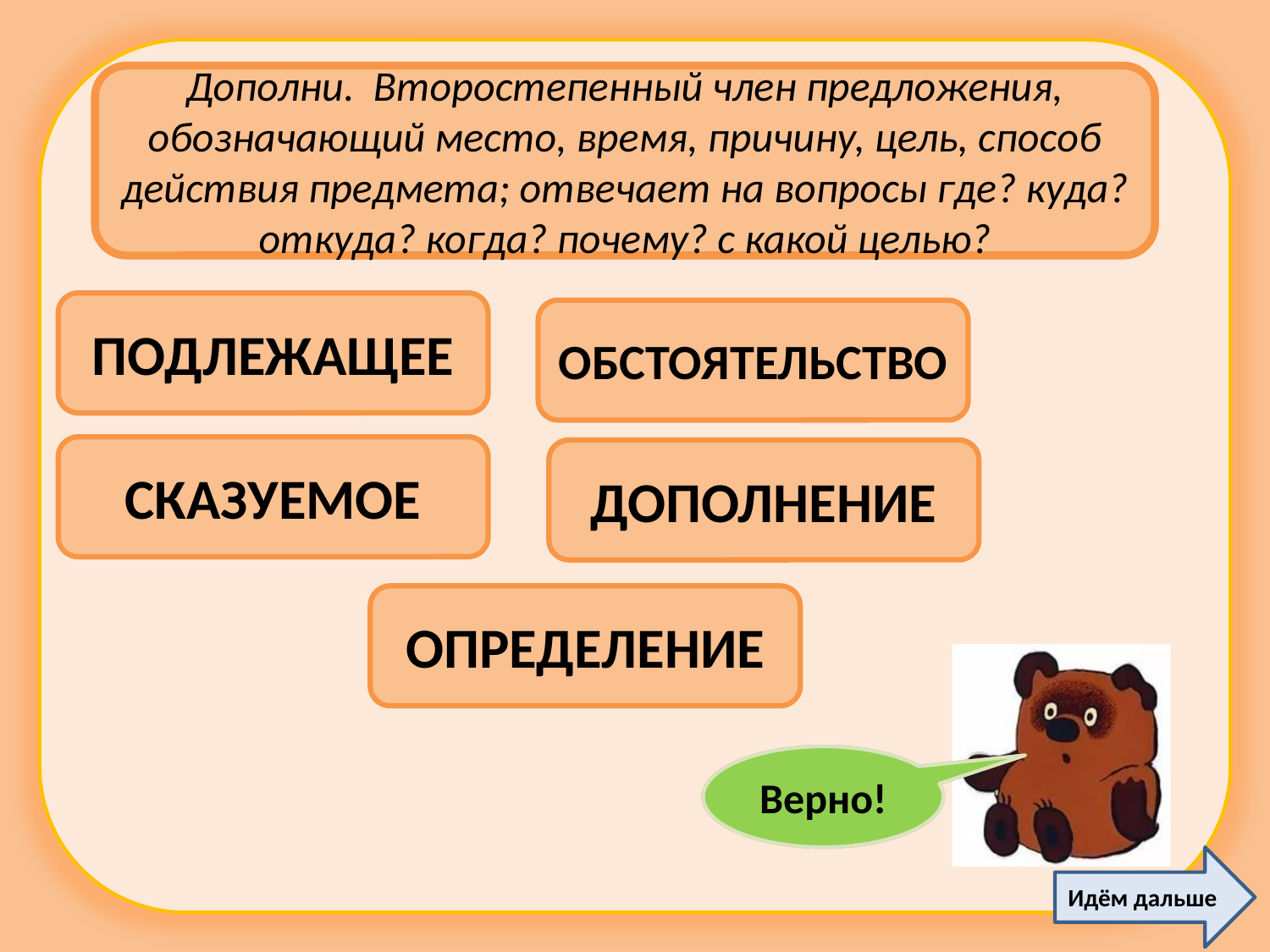

Дополни.  Второстепенный член предложения, обозначающий место, время, причину, цель, способ действия предмета; отвечает на вопросы где? куда? откуда? когда? почему? с какой целью?

ПОДЛЕЖАЩЕЕ
ОБСТОЯТЕЛЬСТВО
СКАЗУЕМОЕ
ДОПОЛНЕНИЕ
ОПРЕДЕЛЕНИЕ
Подумай еще
Верно!
Идём дальше